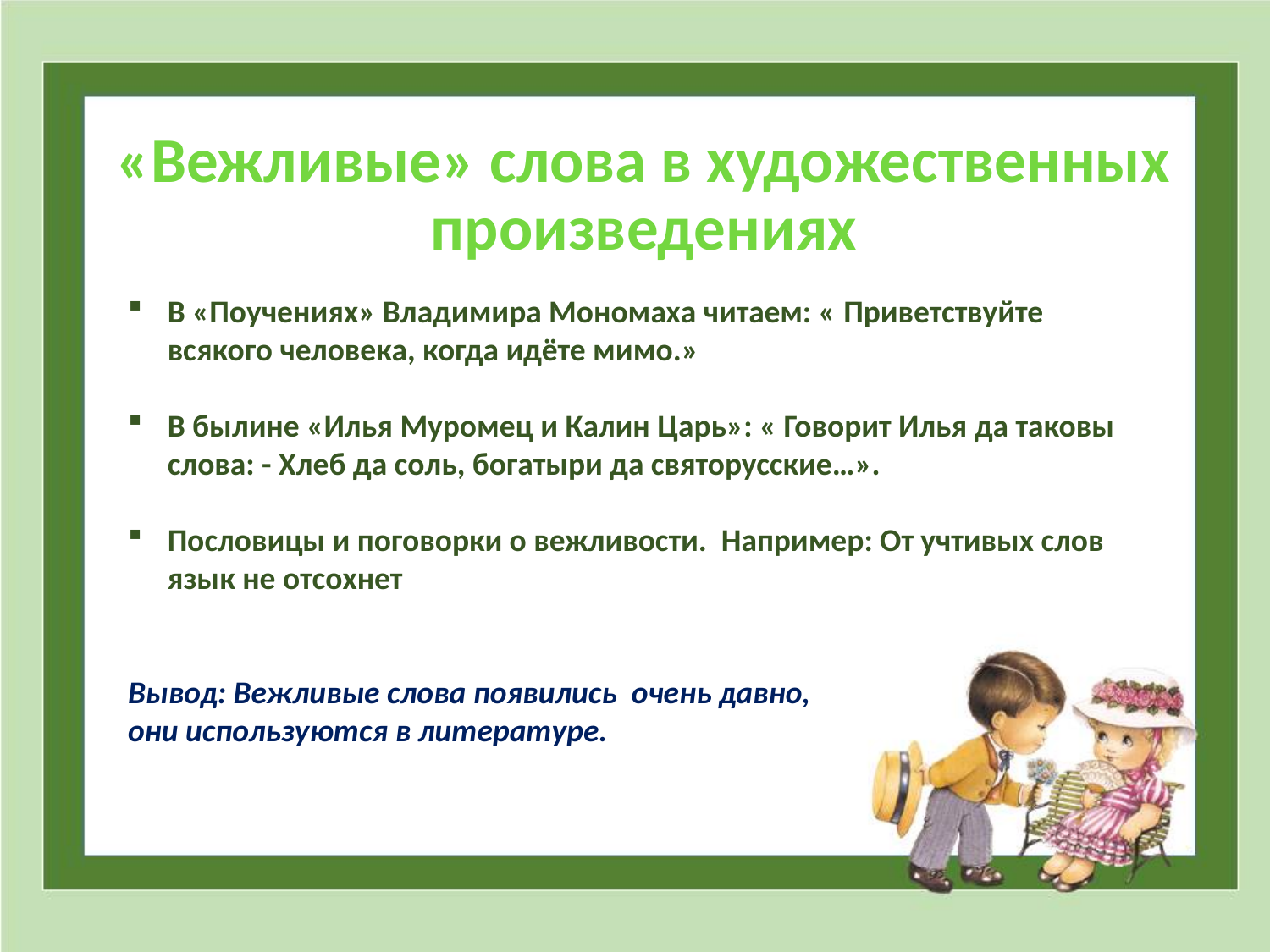

«Вежливые» слова в художественных произведениях
В «Поучениях» Владимира Мономаха читаем: « Приветствуйте всякого человека, когда идёте мимо.»

В былине «Илья Муромец и Калин Царь»: « Говорит Илья да таковы слова: - Хлеб да соль, богатыри да святорусские…».

Пословицы и поговорки о вежливости.  Например: От учтивых слов язык не отсохнет

Вывод: Вежливые слова появились  очень давно,
они используются в литературе.